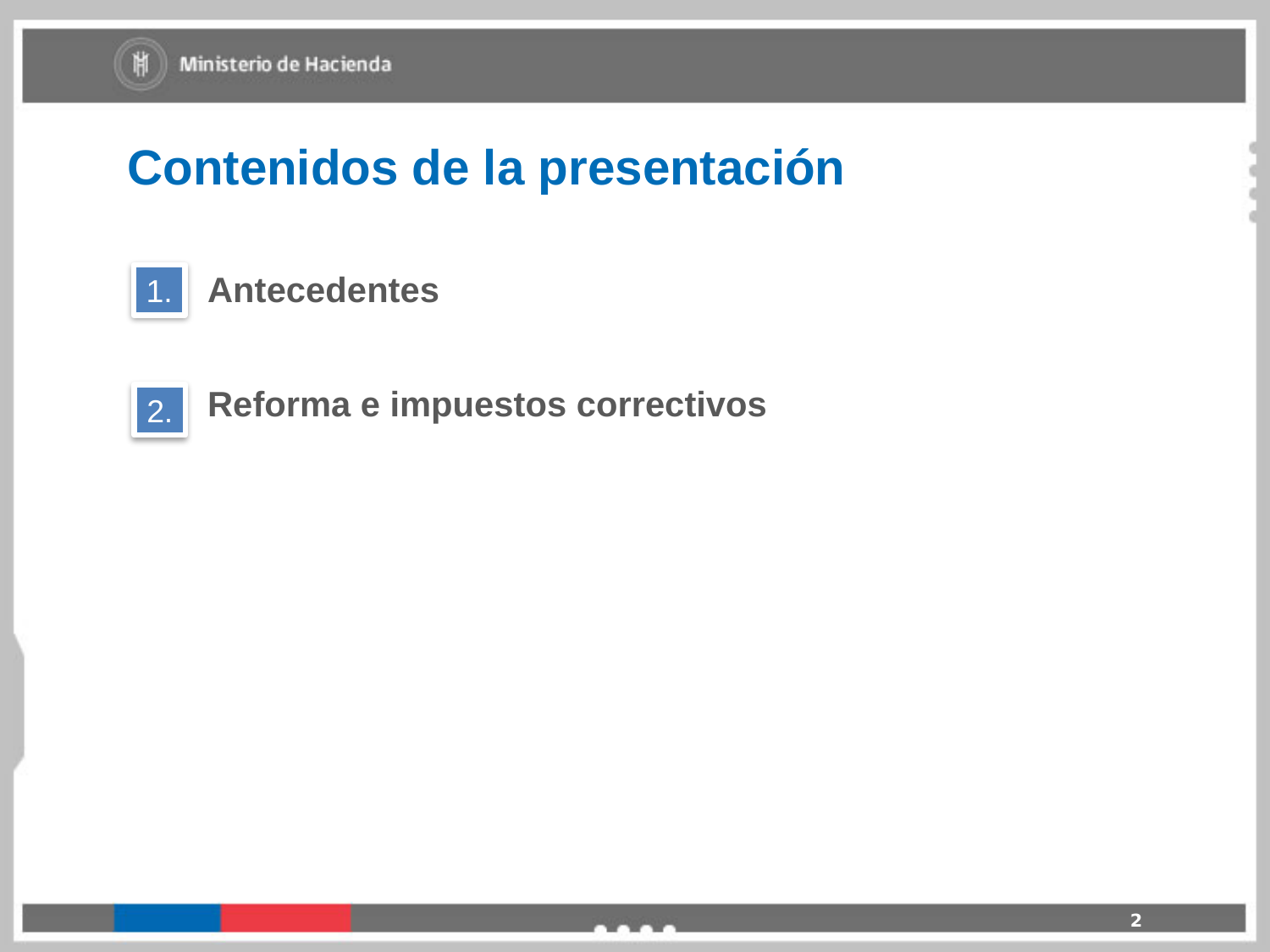

# Contenidos de la presentación
1.
Antecedentes

Reforma e impuestos correctivos

2.
2